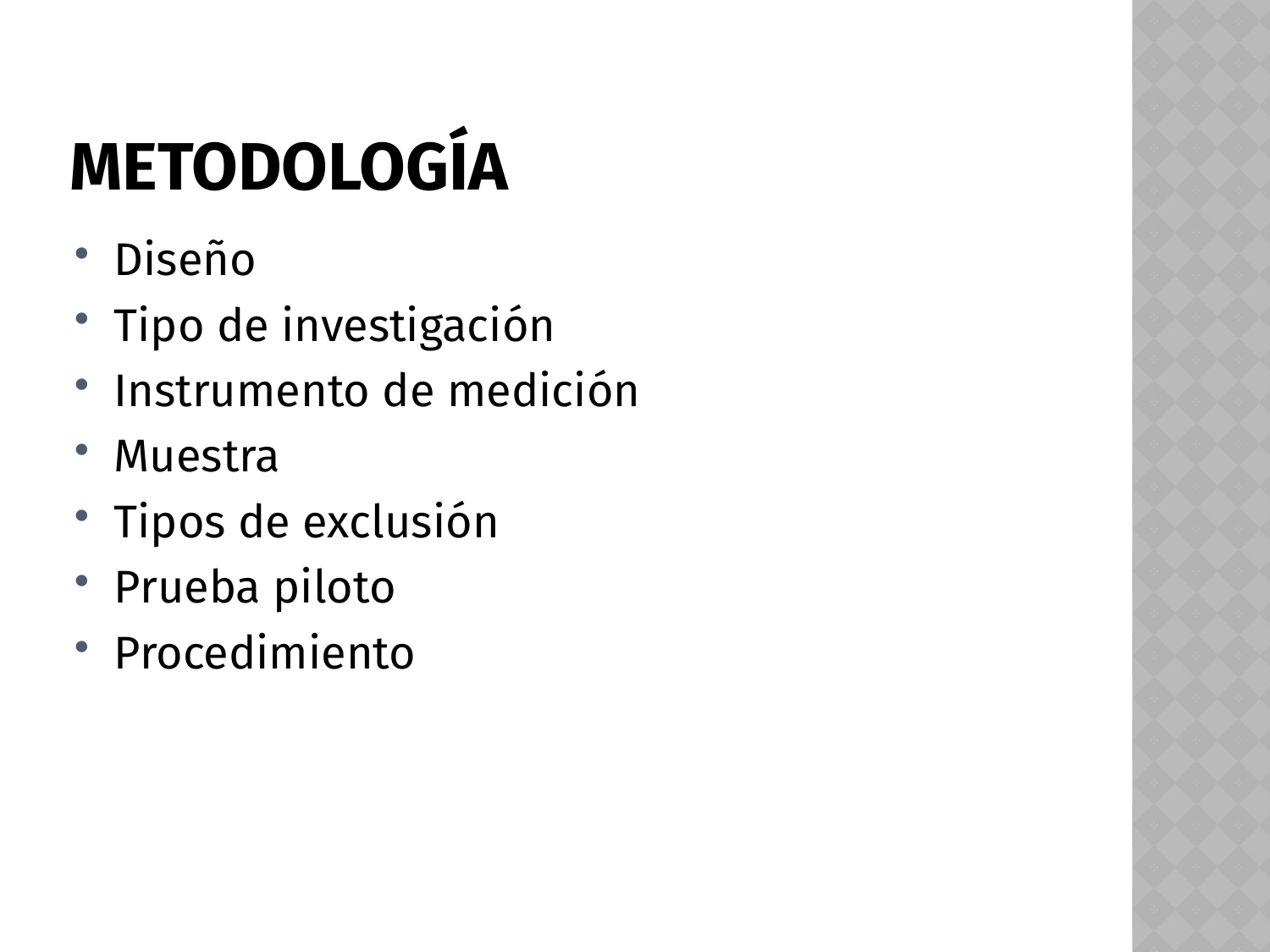

# Metodología
Diseño
Tipo de investigación
Instrumento de medición
Muestra
Tipos de exclusión
Prueba piloto
Procedimiento